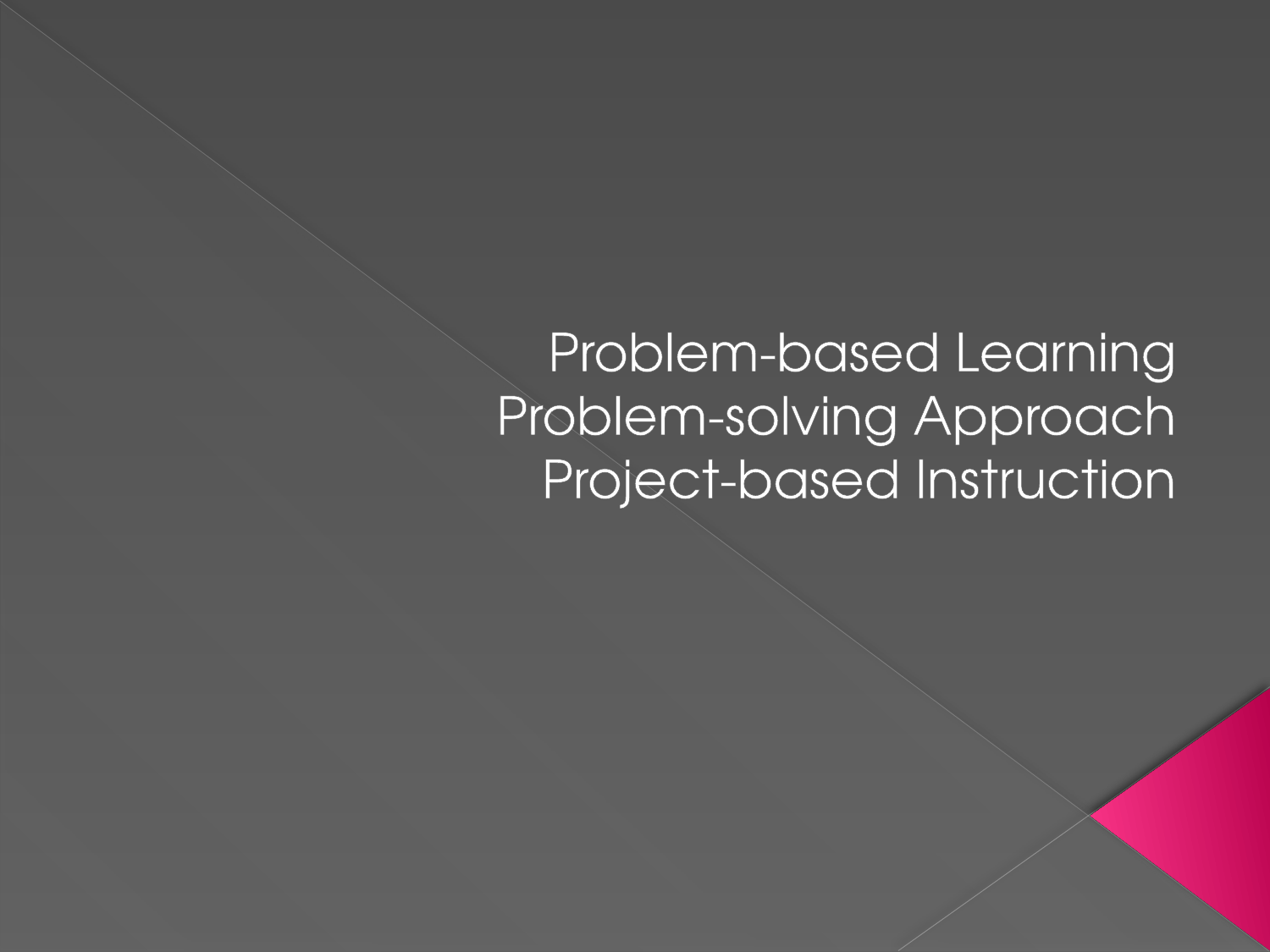

#
Problem-based Learning
Problem-solving Approach
Project-based Instruction